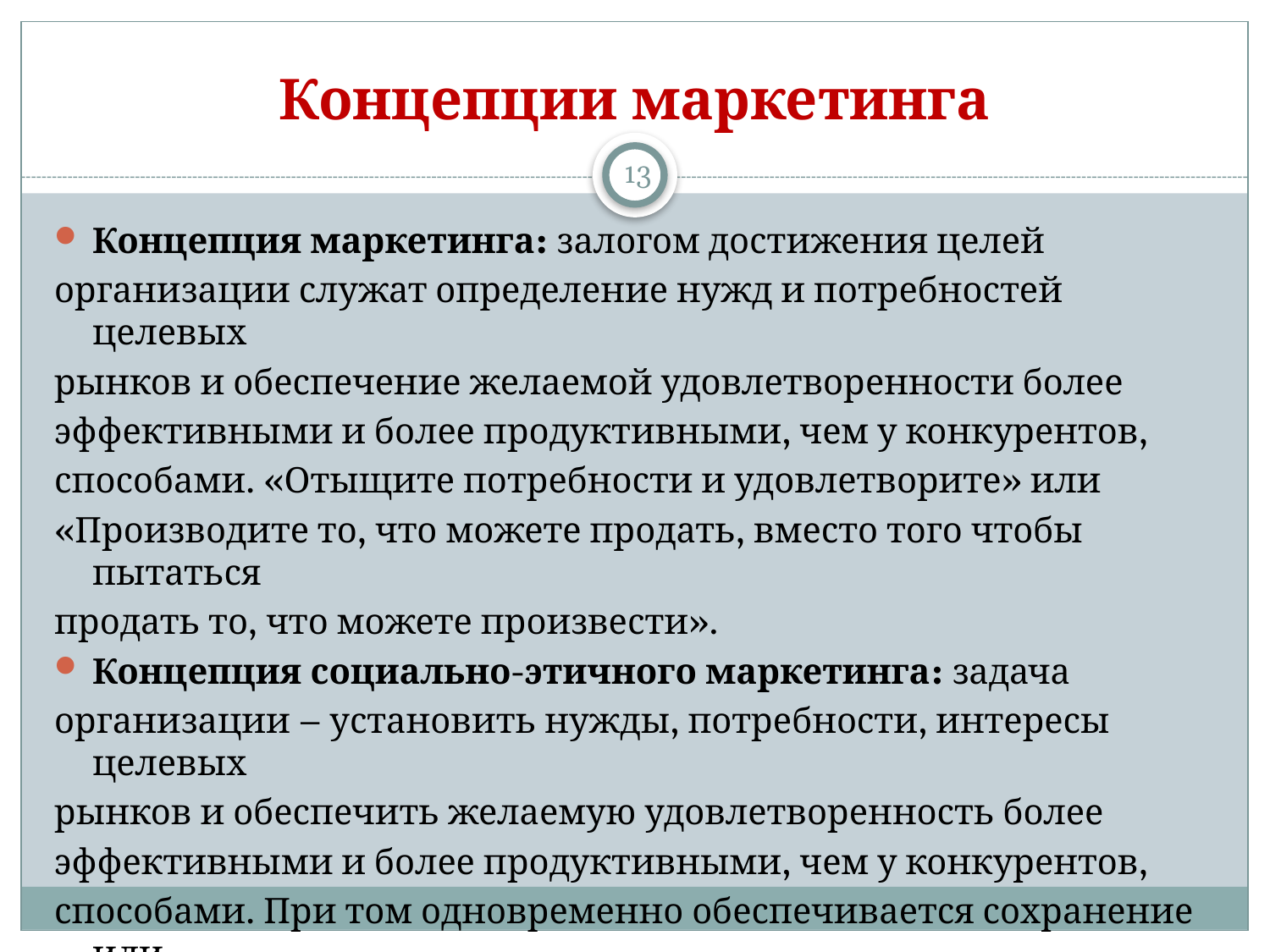

# Концепции маркетинга
13
Концепция маркетинга: залогом достижения целей
организации служат определение нужд и потребностей целевых
рынков и обеспечение желаемой удовлетворенности более
эффективными и более продуктивными, чем у конкурентов,
способами. «Отыщите потребности и удовлетворите» или
«Производите то, что можете продать, вместо того чтобы пытаться
продать то, что можете произвести».
Концепция социально-этичного маркетинга: задача
организации – установить нужды, потребности, интересы целевых
рынков и обеспечить желаемую удовлетворенность более
эффективными и более продуктивными, чем у конкурентов,
способами. При том одновременно обеспечивается сохранение или
Укрепление благополучия потребителя и общества в целом.